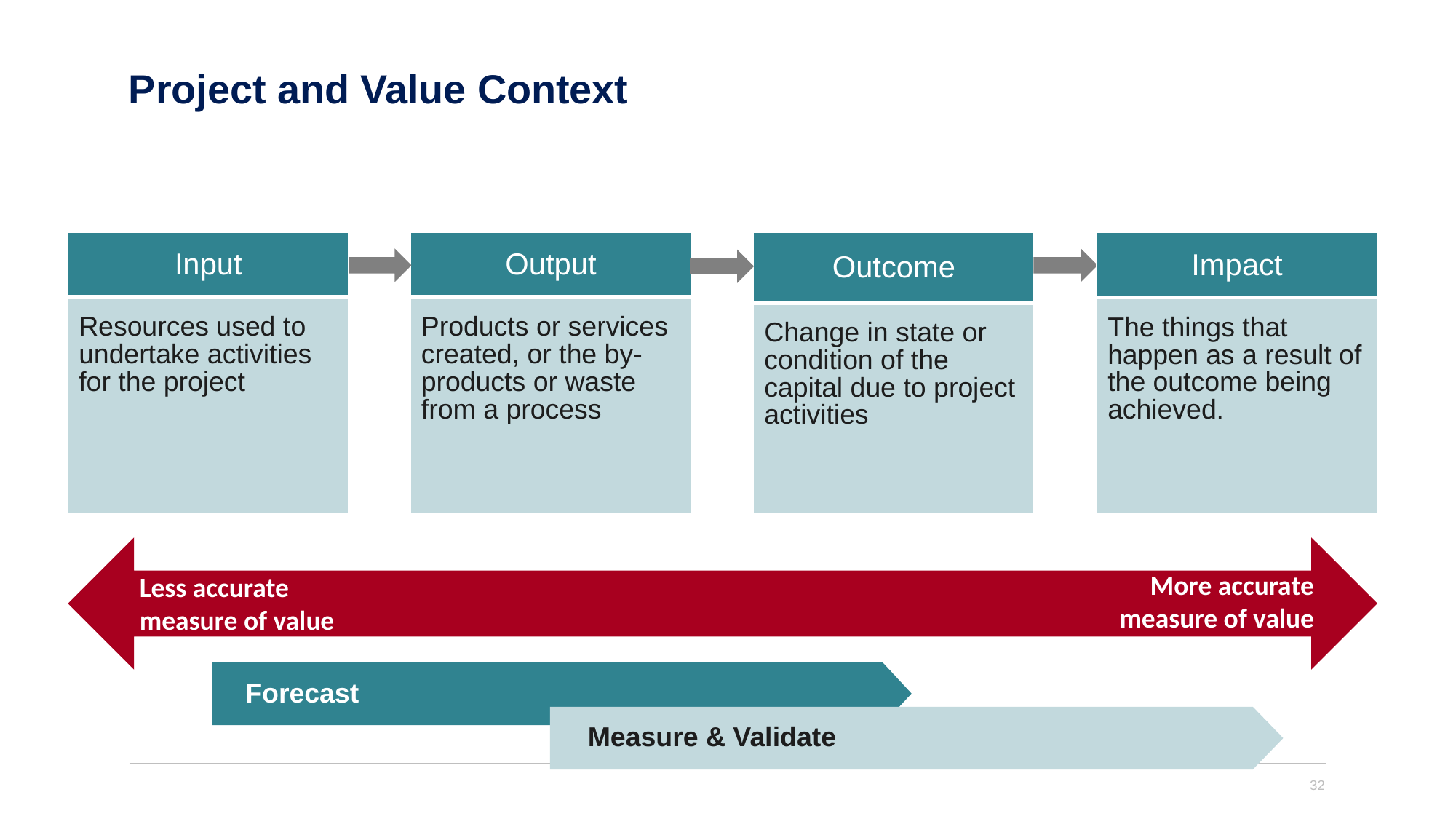

# Project and Value Context
| Output |
| --- |
| Products or services created, or the by-products or waste from a process |
| Outcome |
| --- |
| Change in state or condition of the capital due to project activities |
| Input |
| --- |
| Resources used to undertake activities for the project |
| Impact |
| --- |
| The things that happen as a result of the outcome being achieved. |

More accurate measure of value
Less accurate measure of value

More accurate measure of value
Less accurate measure of value

Forecast

Measure & Validate

32